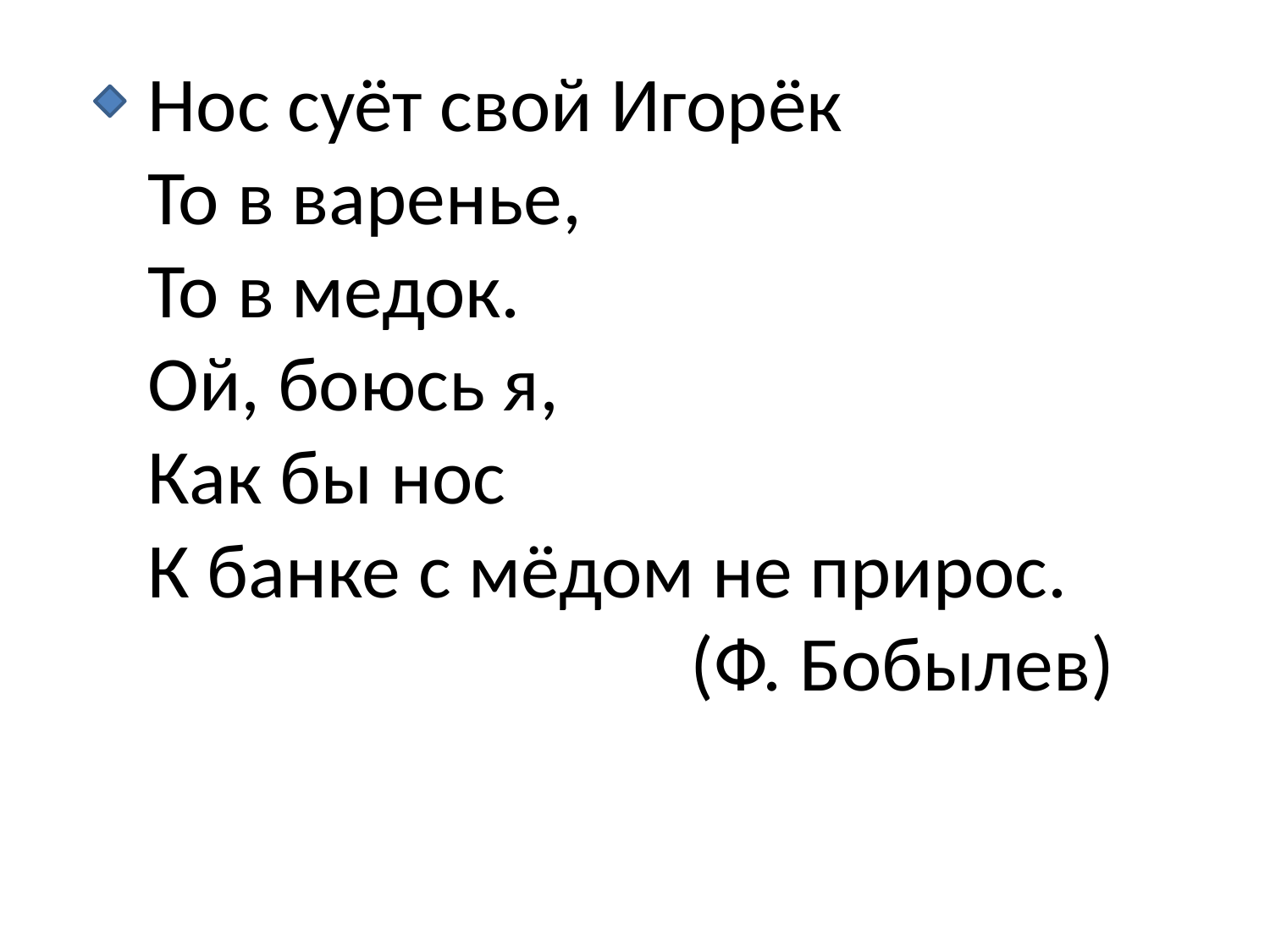

# Нос суёт свой Игорёк То в варенье, То в медок. Ой, боюсь я, Как бы нос К банке с мёдом не прирос. (Ф. Бобылев)